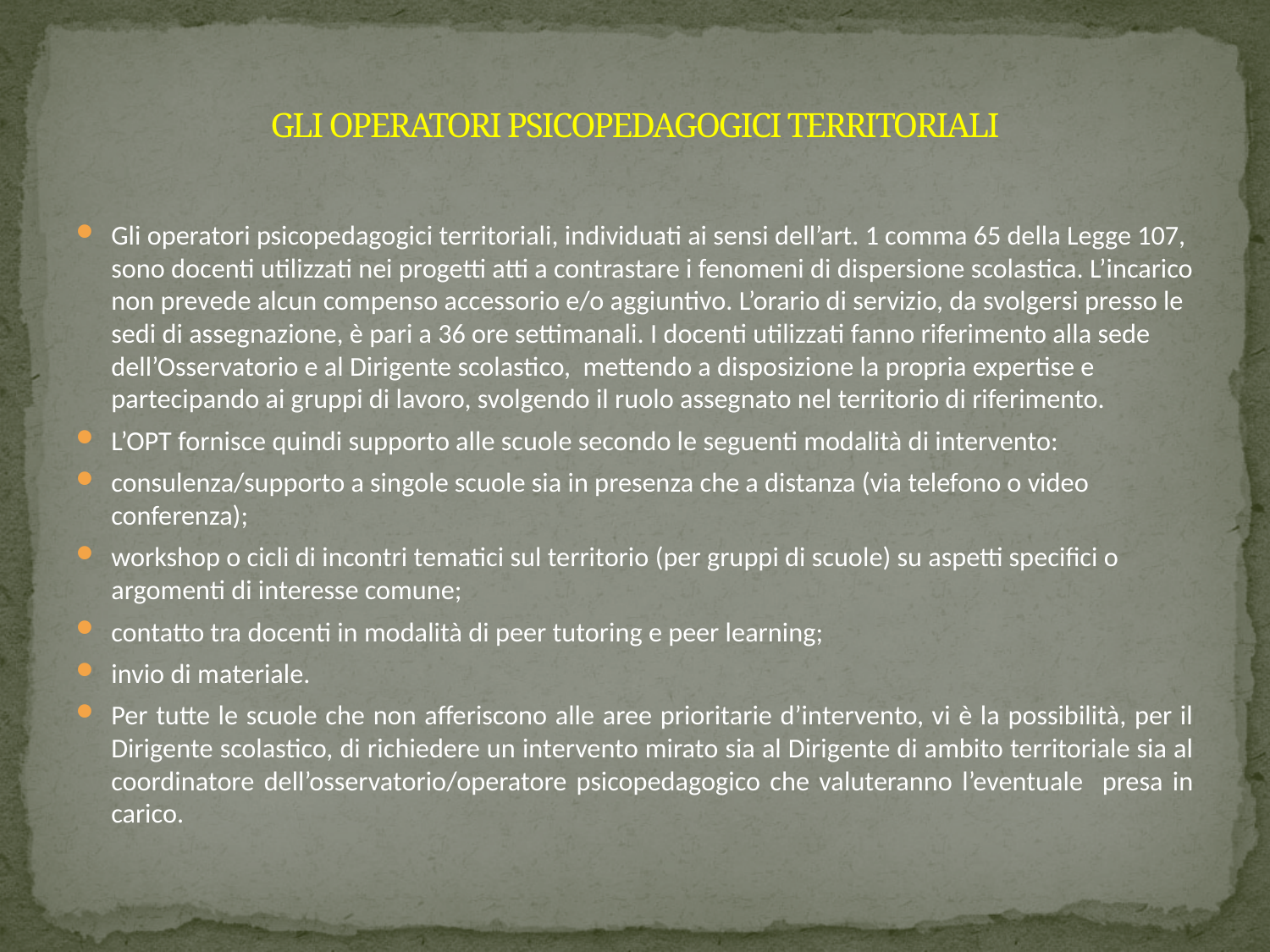

# GLI OPERATORI PSICOPEDAGOGICI TERRITORIALI
Gli operatori psicopedagogici territoriali, individuati ai sensi dell’art. 1 comma 65 della Legge 107, sono docenti utilizzati nei progetti atti a contrastare i fenomeni di dispersione scolastica. L’incarico non prevede alcun compenso accessorio e/o aggiuntivo. L’orario di servizio, da svolgersi presso le sedi di assegnazione, è pari a 36 ore settimanali. I docenti utilizzati fanno riferimento alla sede dell’Osservatorio e al Dirigente scolastico,  mettendo a disposizione la propria expertise e partecipando ai gruppi di lavoro, svolgendo il ruolo assegnato nel territorio di riferimento.
L’OPT fornisce quindi supporto alle scuole secondo le seguenti modalità di intervento:
consulenza/supporto a singole scuole sia in presenza che a distanza (via telefono o video conferenza);
workshop o cicli di incontri tematici sul territorio (per gruppi di scuole) su aspetti specifici o argomenti di interesse comune;
contatto tra docenti in modalità di peer tutoring e peer learning;
invio di materiale.
Per tutte le scuole che non afferiscono alle aree prioritarie d’intervento, vi è la possibilità, per il Dirigente scolastico, di richiedere un intervento mirato sia al Dirigente di ambito territoriale sia al coordinatore dell’osservatorio/operatore psicopedagogico che valuteranno l’eventuale  presa in carico.